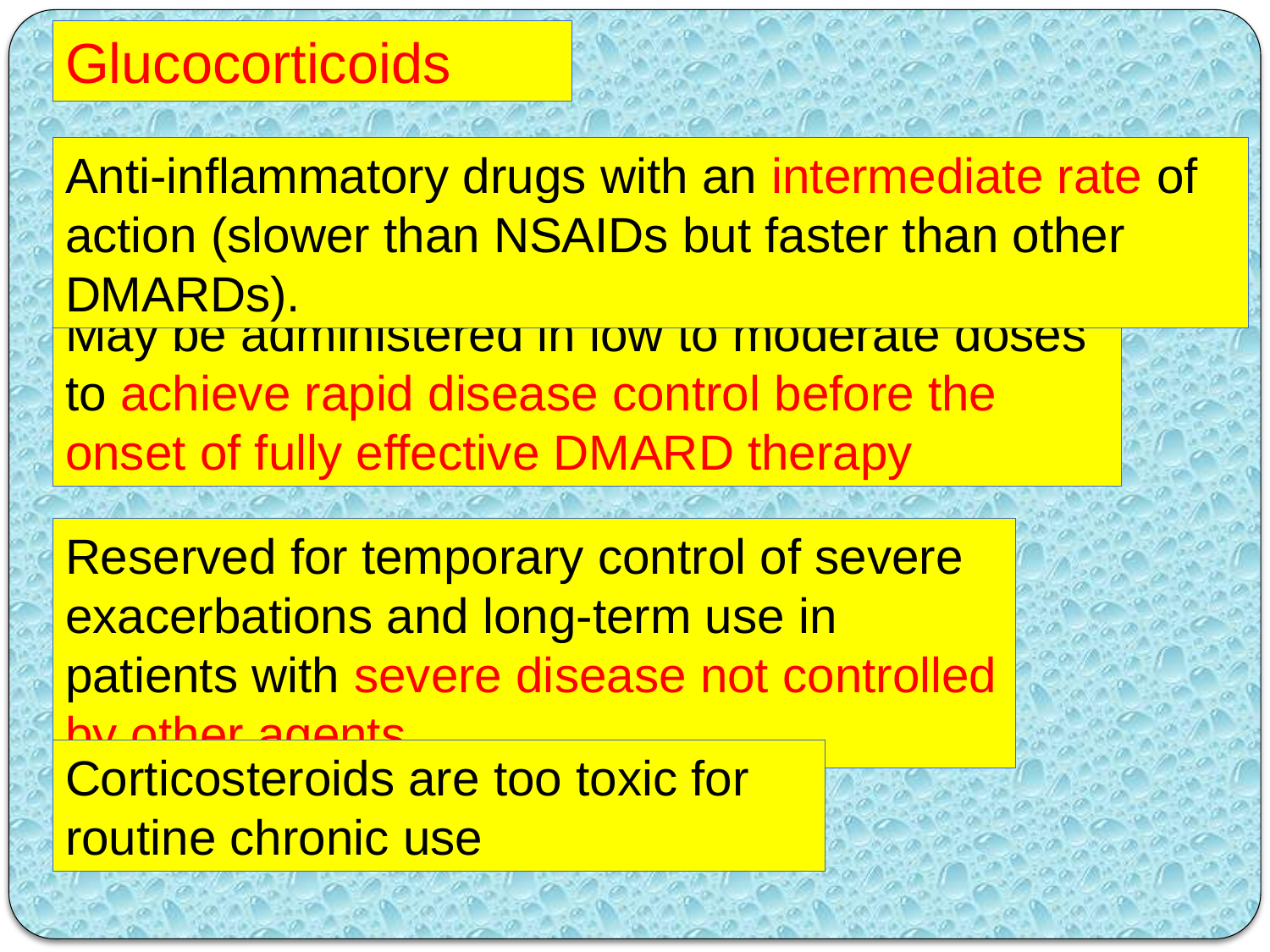

Glucocorticoids
Anti-inflammatory drugs with an intermediate rate of action (slower than NSAIDs but faster than other DMARDs).
May be administered in low to moderate doses to achieve rapid disease control before the onset of fully effective DMARD therapy
Reserved for temporary control of severe exacerbations and long-term use in patients with severe disease not controlled by other agents.
Corticosteroids are too toxic for routine chronic use